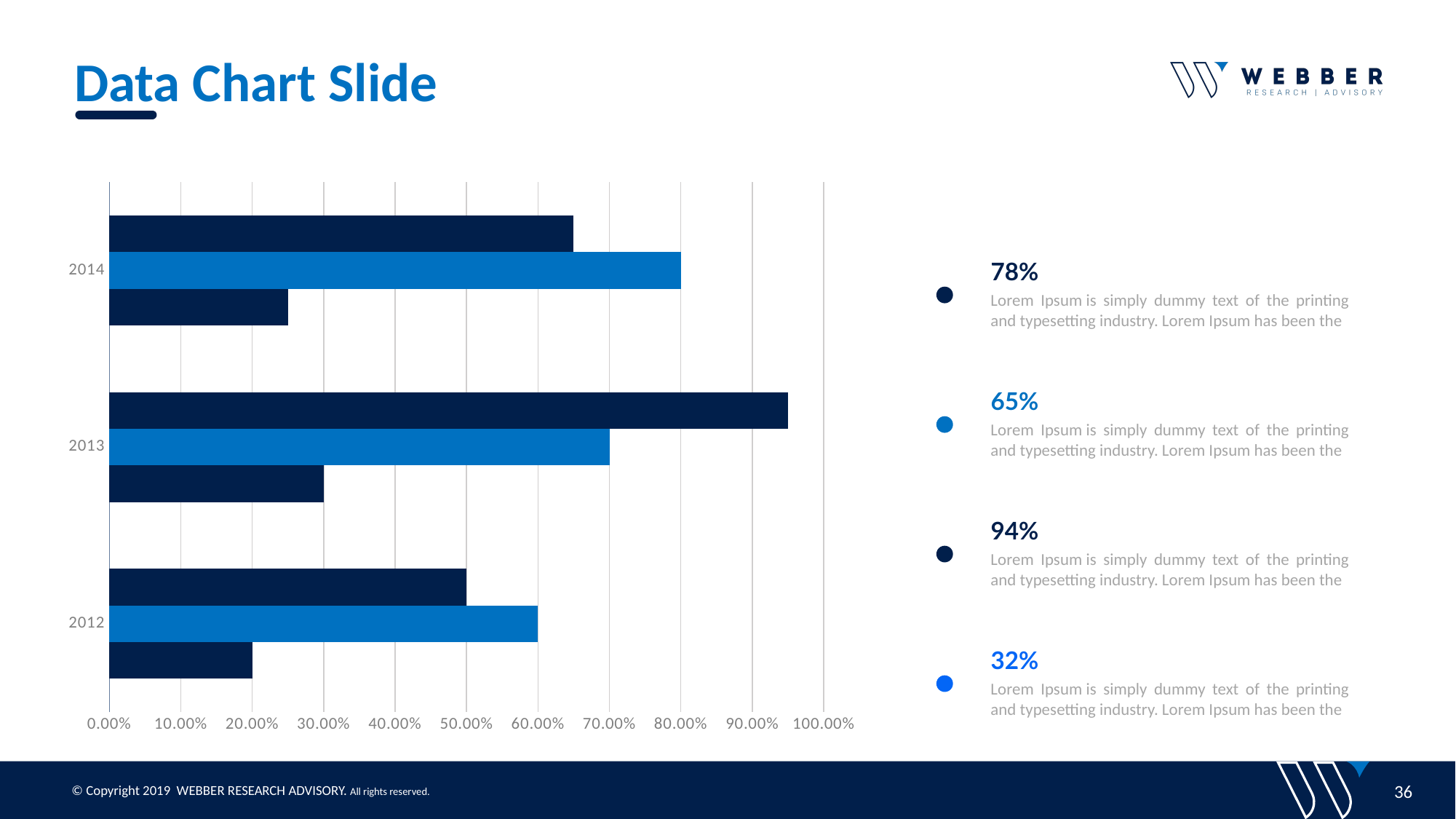

Data Chart Slide

### Chart

| Category | Series 1 | Series 2 | Series 3 |
|---|---|---|---|
| 2012 | 0.2 | 0.6 | 0.5 |
| 2013 | 0.3 | 0.7 | 0.95 |
| 2014 | 0.25 | 0.8 | 0.65 |
78%
Lorem Ipsum is simply dummy text of the printing and typesetting industry. Lorem Ipsum has been the

65%
Lorem Ipsum is simply dummy text of the printing and typesetting industry. Lorem Ipsum has been the

94%
Lorem Ipsum is simply dummy text of the printing and typesetting industry. Lorem Ipsum has been the

32%
Lorem Ipsum is simply dummy text of the printing and typesetting industry. Lorem Ipsum has been the